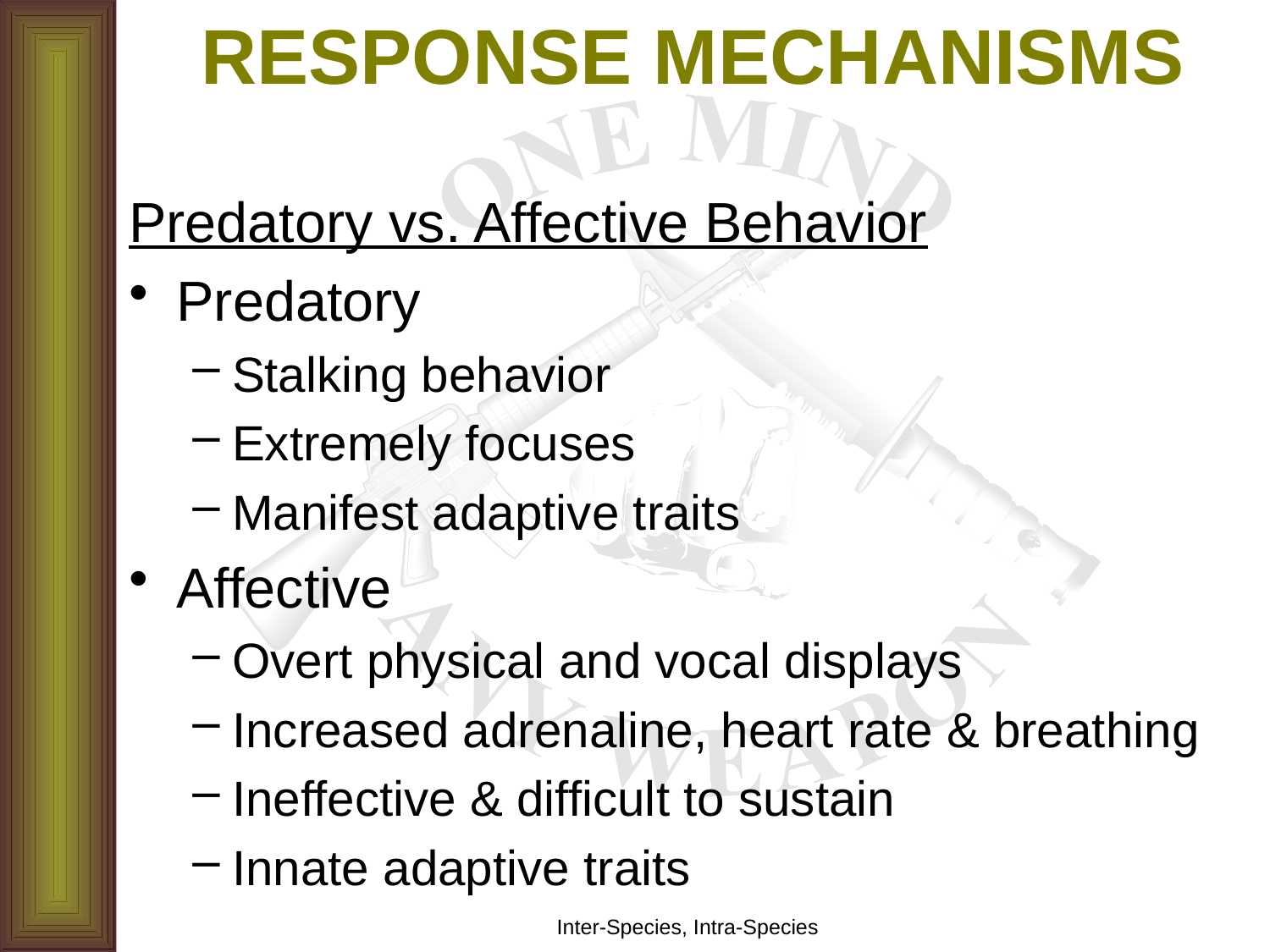

# RESPONSE MECHANISMS
Predatory vs. Affective Behavior
Predatory
Stalking behavior
Extremely focuses
Manifest adaptive traits
Affective
Overt physical and vocal displays
Increased adrenaline, heart rate & breathing
Ineffective & difficult to sustain
Innate adaptive traits
Inter-Species, Intra-Species